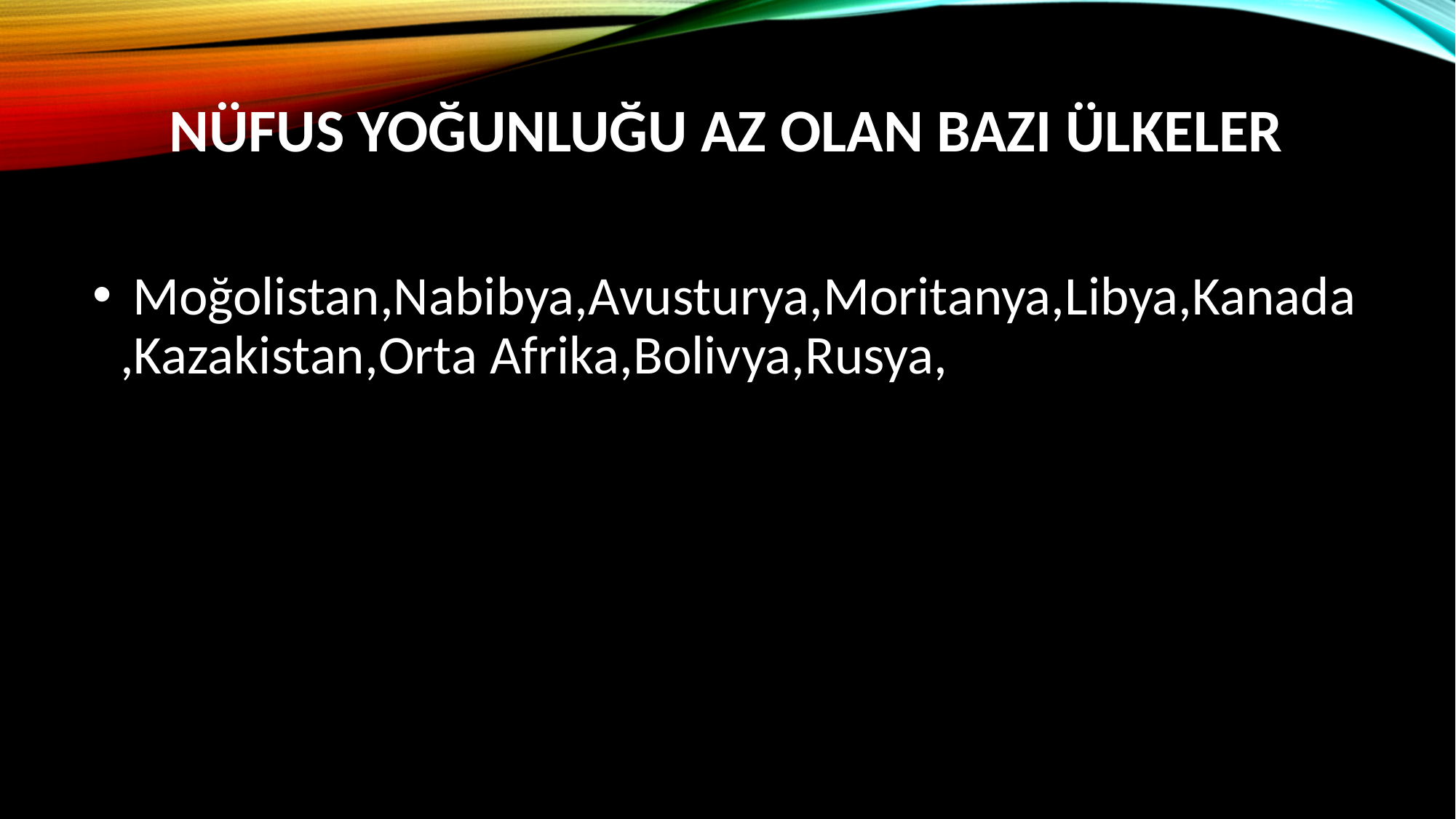

# Nüfus Yoğunluğu Az Olan Bazı Ülkeler
 Moğolistan,Nabibya,Avusturya,Moritanya,Libya,Kanada,Kazakistan,Orta Afrika,Bolivya,Rusya,